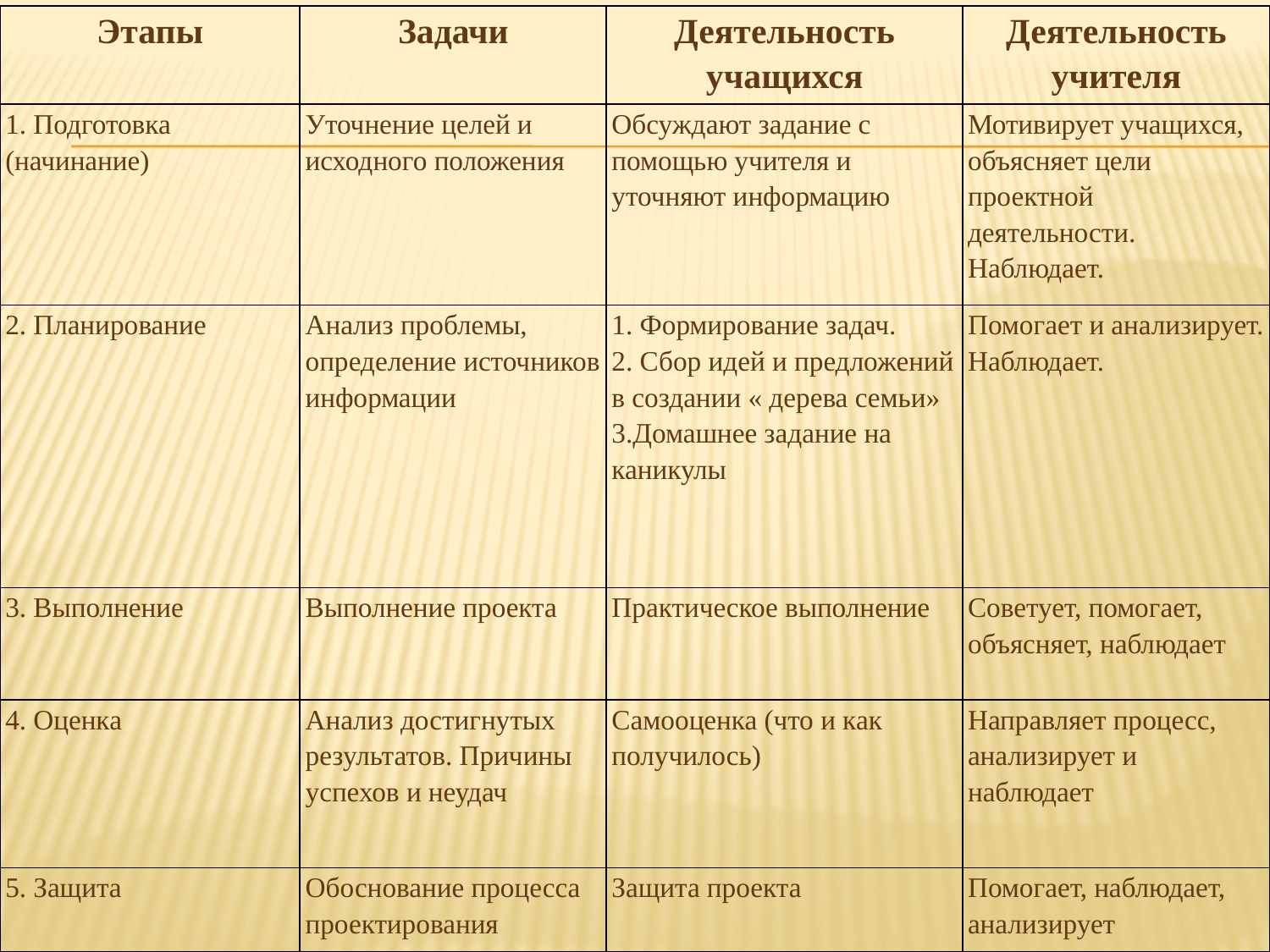

| Этапы | Задачи | Деятельность учащихся | Деятельность учителя |
| --- | --- | --- | --- |
| 1. Подготовка (начинание) | Уточнение целей и исходного положения | Обсуждают задание с помощью учителя и уточняют информацию | Мотивирует учащихся, объясняет цели проектной деятельности. Наблюдает. |
| 2. Планирование | Анализ проблемы, определение источников информации | 1. Формирование задач. 2. Сбор идей и предложений в создании « дерева семьи» 3.Домашнее задание на каникулы | Помогает и анализирует. Наблюдает. |
| 3. Выполнение | Выполнение проекта | Практическое выполнение | Советует, помогает, объясняет, наблюдает |
| 4. Оценка | Анализ достигнутых результатов. Причины успехов и неудач | Самооценка (что и как получилось) | Направляет процесс, анализирует и наблюдает |
| 5. Защита | Обоснование процесса проектирования | Защита проекта | Помогает, наблюдает, анализирует |